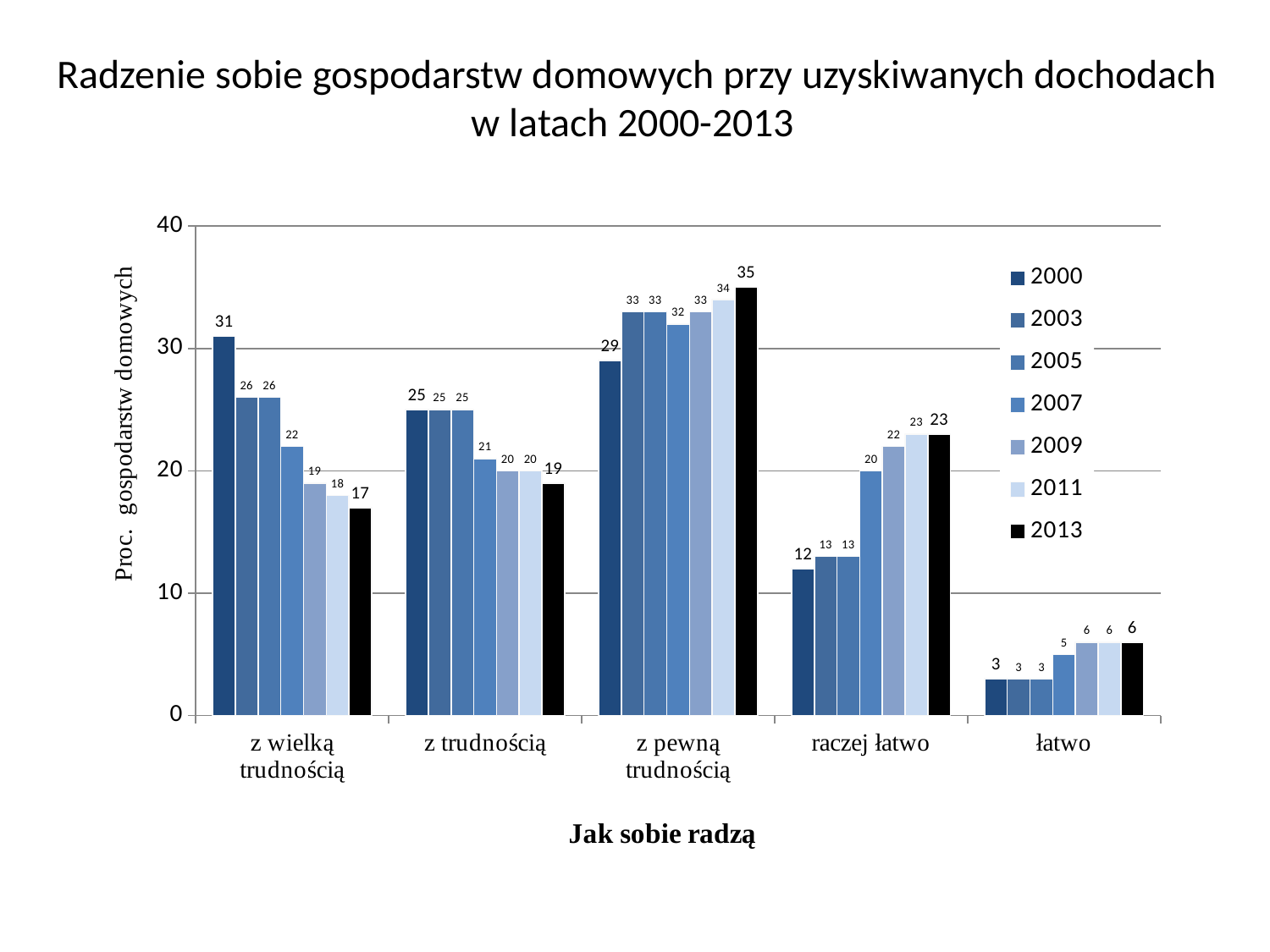

Radzenie sobie gospodarstw domowych przy uzyskiwanych dochodach w latach 2000-2013

### Chart

| Category | 2000 | 2003 | 2005 | 2007 | 2009 | 2011 | 2013 |
|---|---|---|---|---|---|---|---|
| z wielką trudnością | 31.0 | 26.0 | 26.0 | 22.0 | 19.0 | 18.0 | 17.0 |
| z trudnością | 25.0 | 25.0 | 25.0 | 21.0 | 20.0 | 20.0 | 19.0 |
| z pewną trudnością | 29.0 | 33.0 | 33.0 | 32.0 | 33.0 | 34.0 | 35.0 |
| raczej łatwo | 12.0 | 13.0 | 13.0 | 20.0 | 22.0 | 23.0 | 23.0 |
| łatwo | 3.0 | 3.0 | 3.0 | 5.0 | 6.0 | 6.0 | 6.0 |